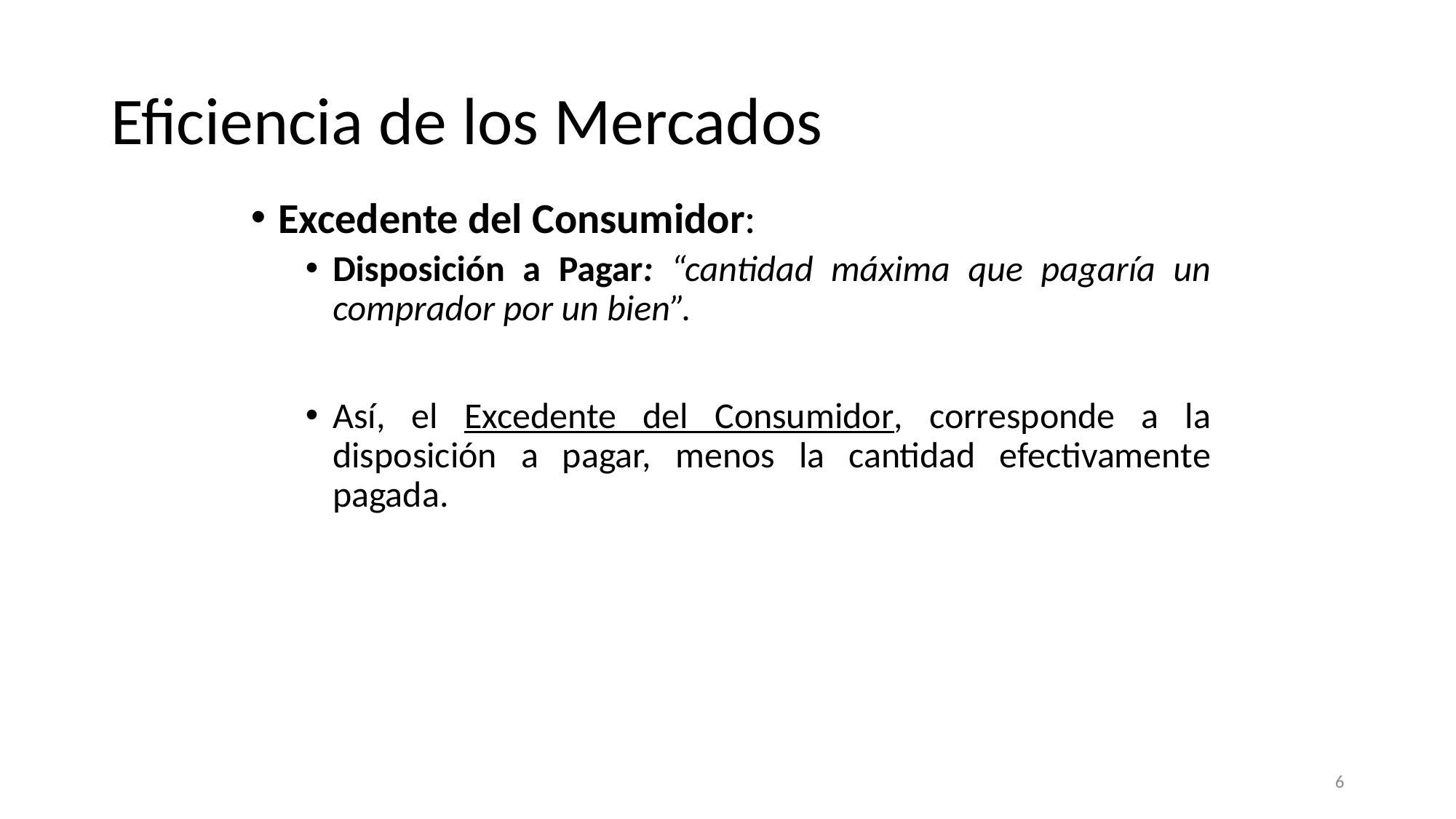

# Eficiencia de los Mercados
Excedente del Consumidor:
Disposición a Pagar: “cantidad máxima que pagaría un comprador por un bien”.

Así, el Excedente del Consumidor, corresponde a la disposición a pagar, menos la cantidad efectivamente pagada.
6